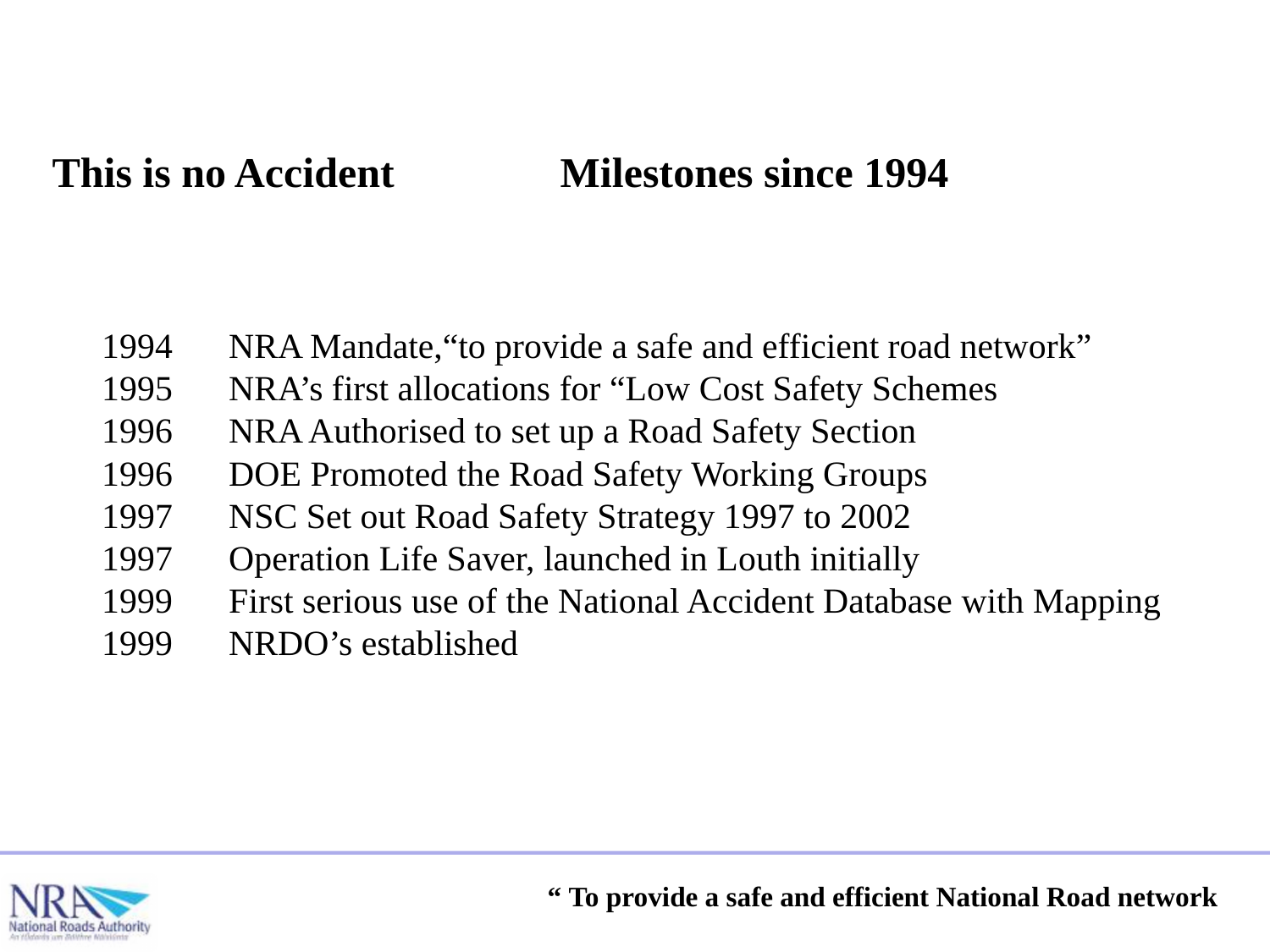

This is no Accident		Milestones since 1994
1994 	NRA Mandate,“to provide a safe and efficient road network”
1995 	NRA’s first allocations for “Low Cost Safety Schemes
1996 	NRA Authorised to set up a Road Safety Section
1996 	DOE Promoted the Road Safety Working Groups
1997 	NSC Set out Road Safety Strategy 1997 to 2002
1997 	Operation Life Saver, launched in Louth initially
1999 	First serious use of the National Accident Database with Mapping
1999 	NRDO’s established

“ To provide a safe and efficient National Road network